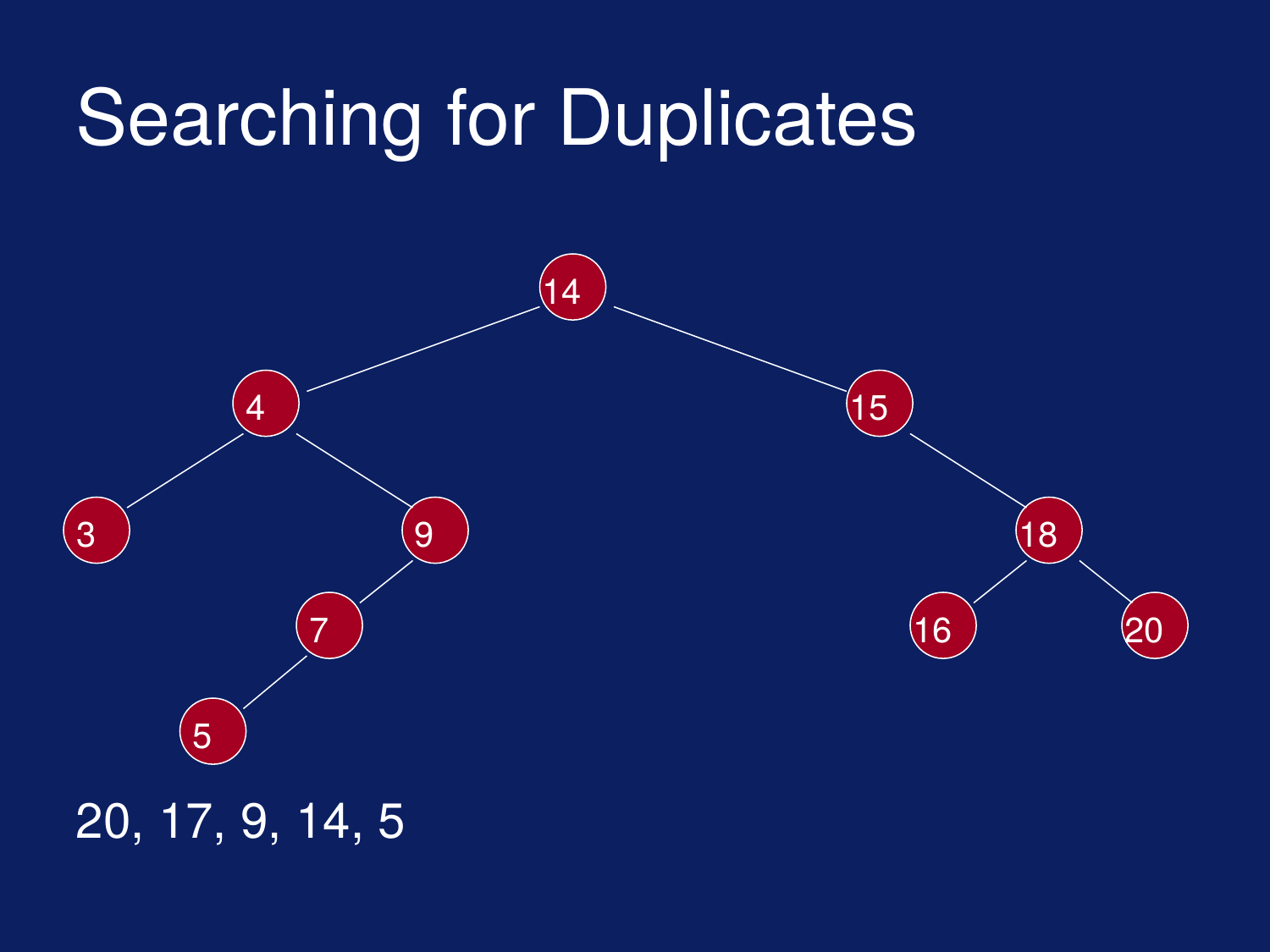

# Searching for Duplicates

14

4

15

3

9

18

7

16

20

5
20, 17, 9, 14, 5